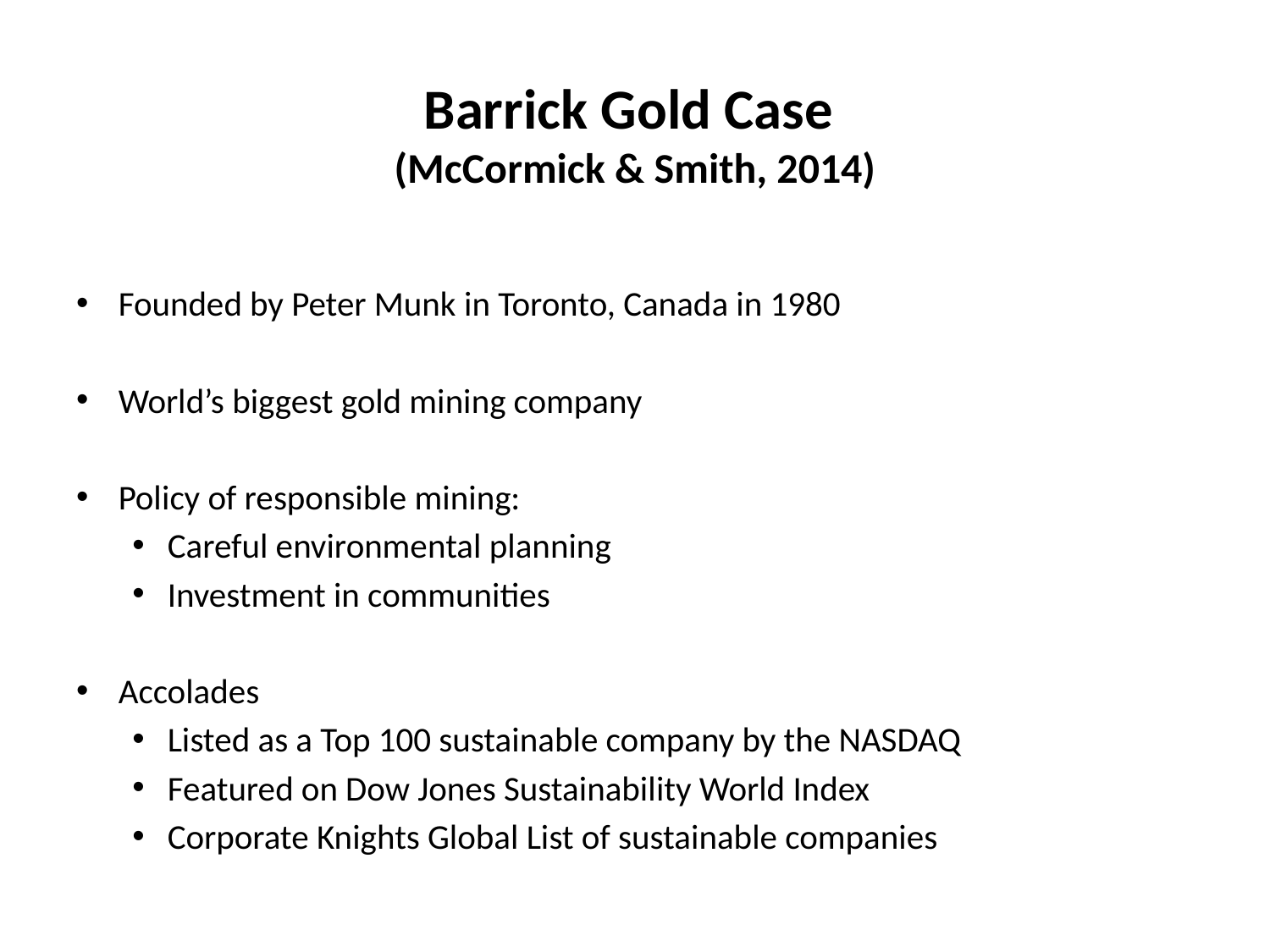

# Barrick Gold Case (McCormick & Smith, 2014)
Founded by Peter Munk in Toronto, Canada in 1980

World’s biggest gold mining company

Policy of responsible mining:
Careful environmental planning
Investment in communities

Accolades
Listed as a Top 100 sustainable company by the NASDAQ
Featured on Dow Jones Sustainability World Index
Corporate Knights Global List of sustainable companies
Company share price dropped 50% in value